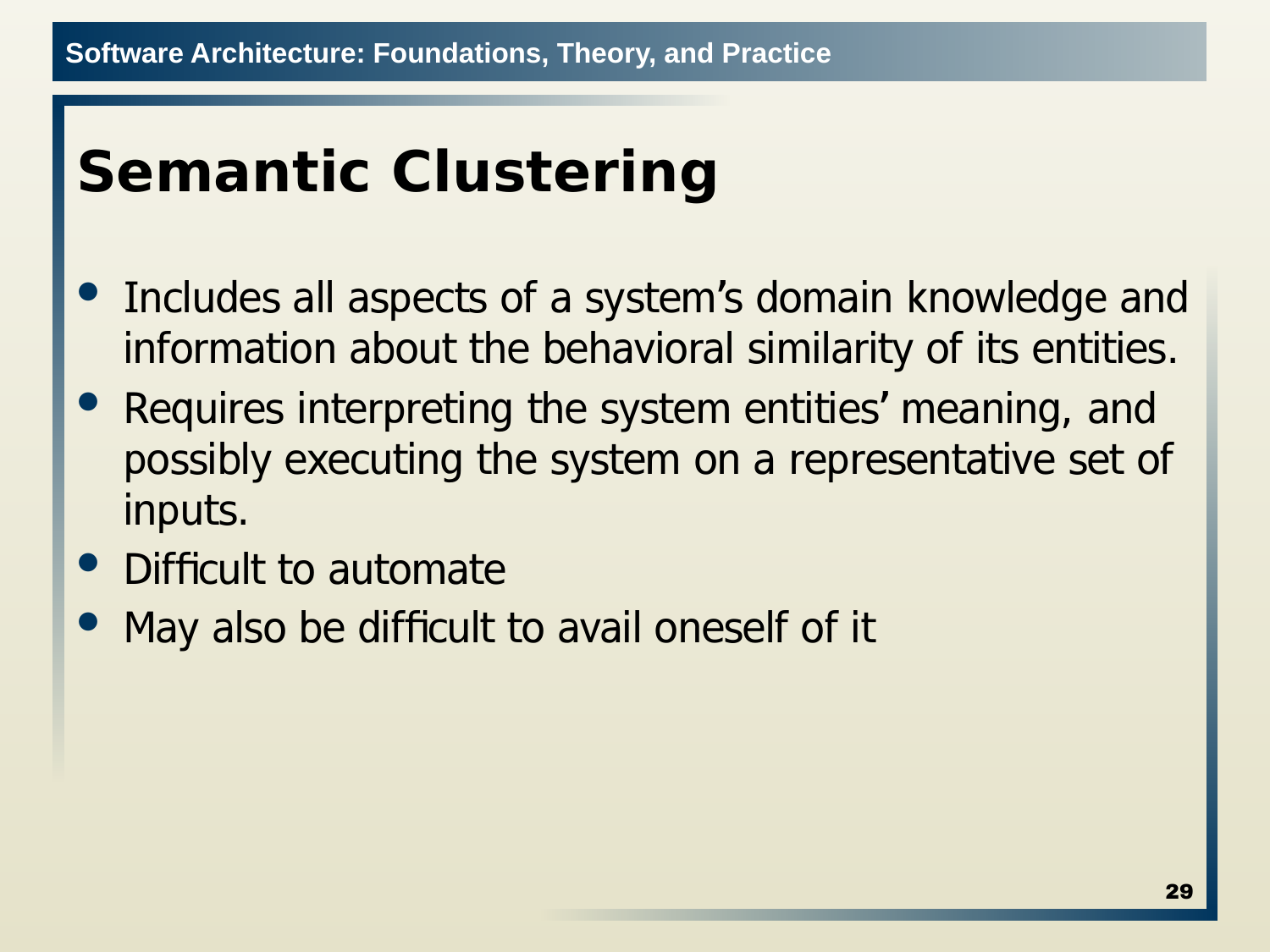

# Semantic Clustering
Includes all aspects of a system’s domain knowledge and information about the behavioral similarity of its entities.
Requires interpreting the system entities’ meaning, and possibly executing the system on a representative set of inputs.
Difficult to automate
May also be difficult to avail oneself of it

29